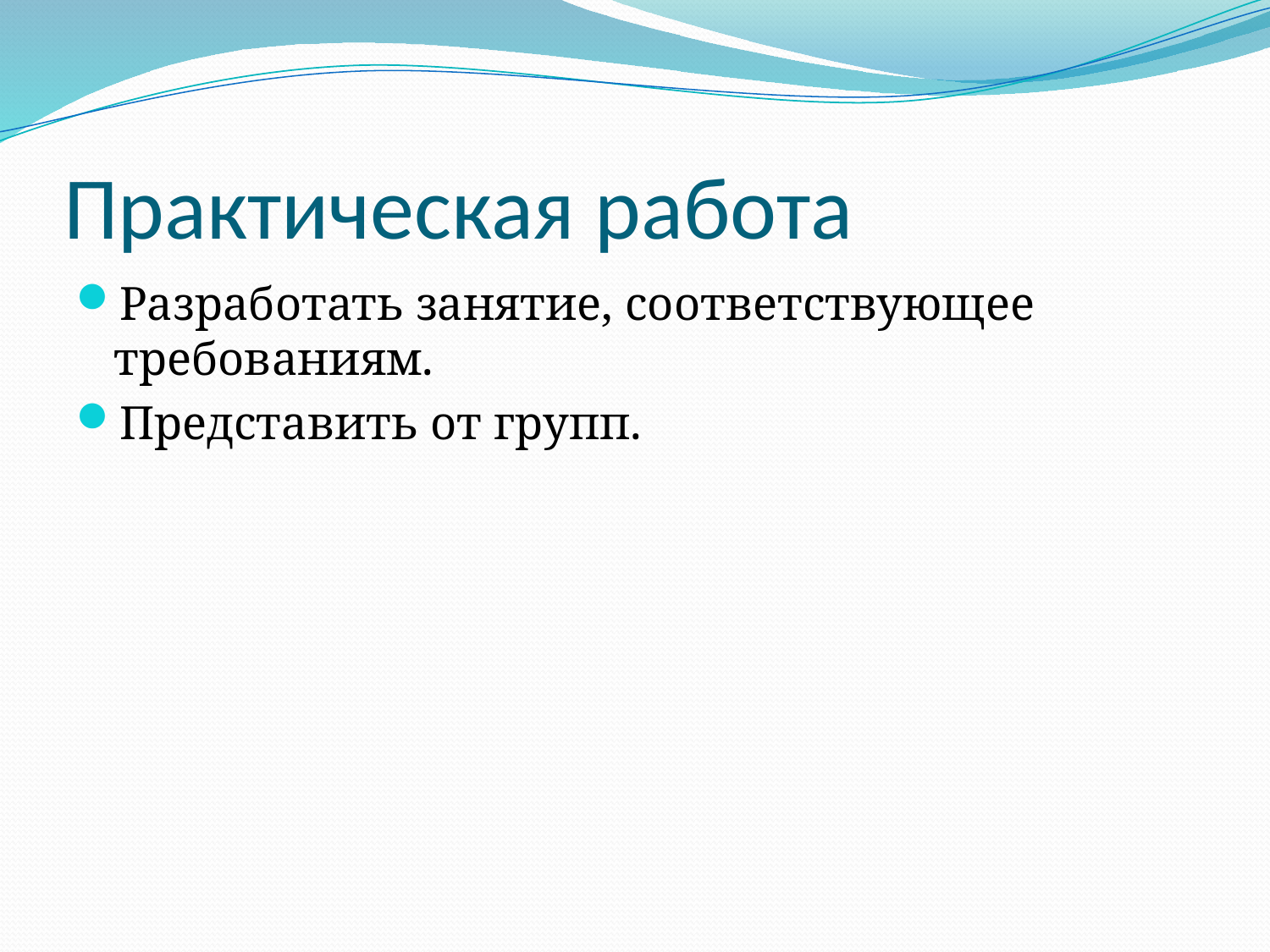

# Практическая работа
Разработать занятие, соответствующее требованиям.
Представить от групп.